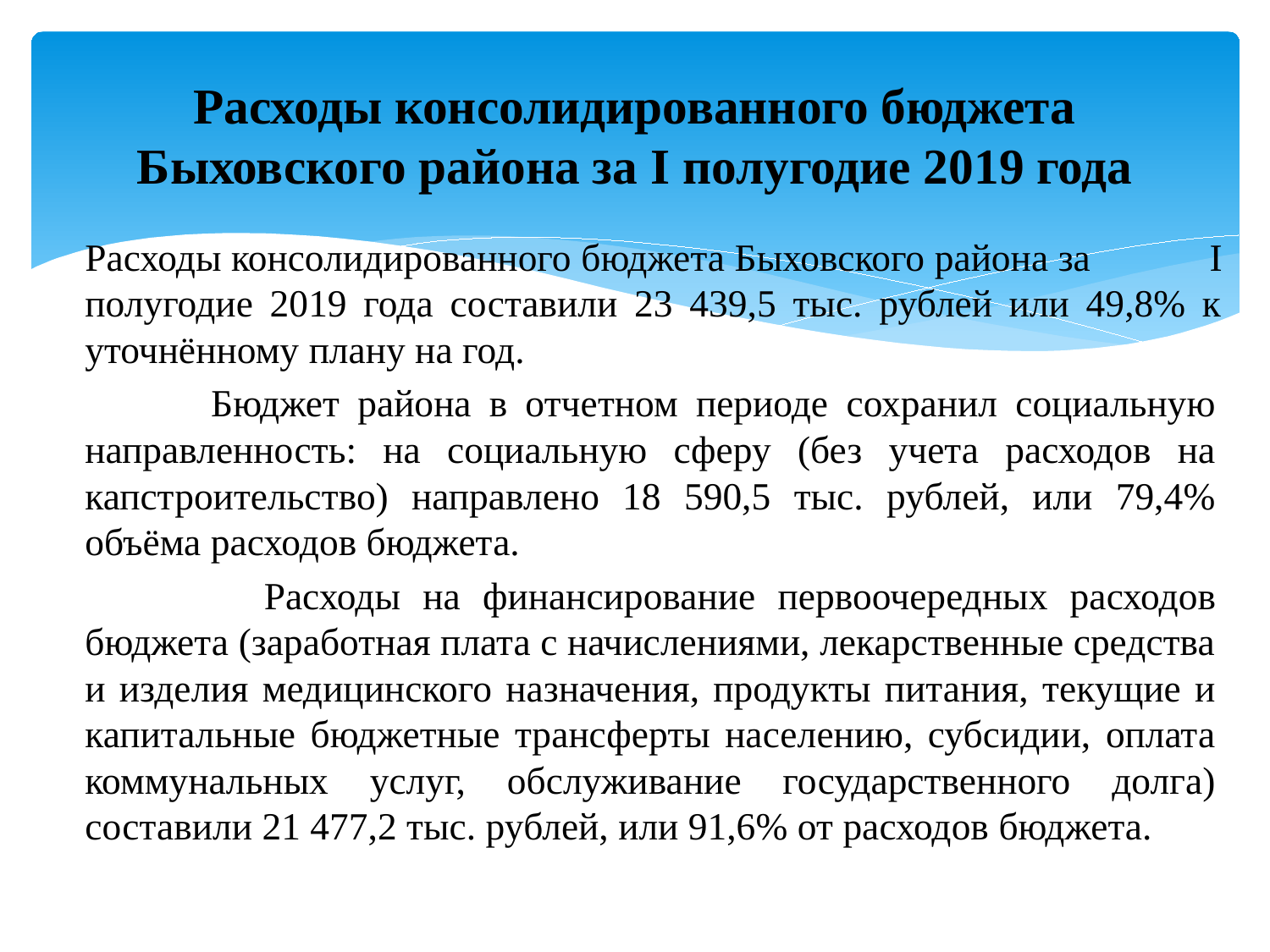

# Расходы консолидированного бюджета Быховского района за I полугодие 2019 года
Расходы консолидированного бюджета Быховского района за            I полугодие 2019 года составили 23 439,5 тыс. рублей или 49,8% к уточнённому плану на год.
       Бюджет района в отчетном периоде сохранил социальную направленность: на социальную сферу (без учета расходов на капстроительство) направлено 18 590,5 тыс. рублей, или 79,4% объёма расходов бюджета.
        Расходы на финансирование первоочередных расходов бюджета (заработная плата с начислениями, лекарственные средства и изделия медицинского назначения, продукты питания, текущие и капитальные бюджетные трансферты населению, субсидии, оплата коммунальных услуг, обслуживание государственного долга) составили 21 477,2 тыс. рублей, или 91,6% от расходов бюджета.